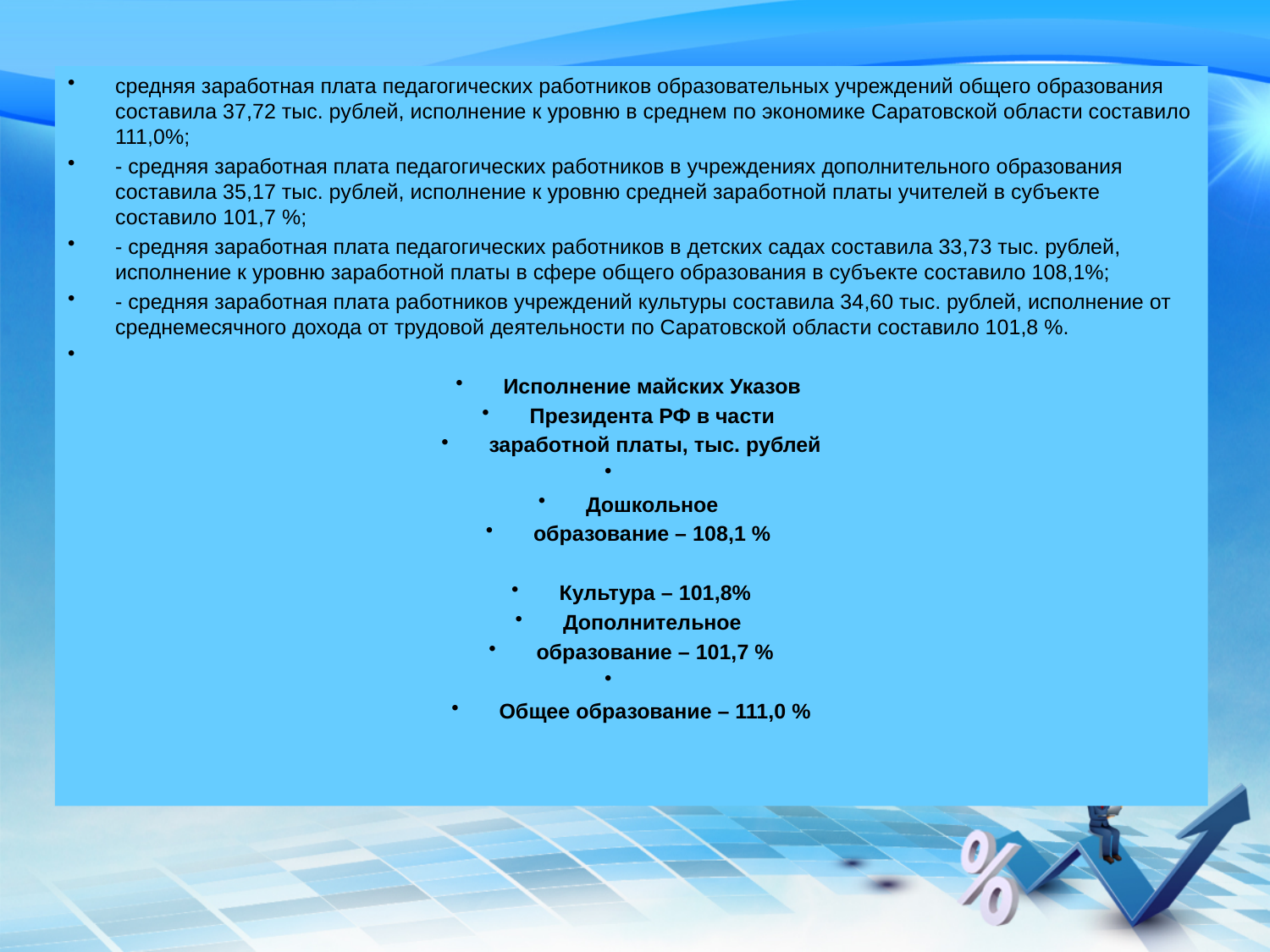

средняя заработная плата педагогических работников образовательных учреждений общего образования составила 37,72 тыс. рублей, исполнение к уровню в среднем по экономике Саратовской области составило 111,0%;
- средняя заработная плата педагогических работников в учреждениях дополнительного образования составила 35,17 тыс. рублей, исполнение к уровню средней заработной платы учителей в субъекте составило 101,7 %;
- средняя заработная плата педагогических работников в детских садах составила 33,73 тыс. рублей, исполнение к уровню заработной платы в сфере общего образования в субъекте составило 108,1%;
- средняя заработная плата работников учреждений культуры составила 34,60 тыс. рублей, исполнение от среднемесячного дохода от трудовой деятельности по Саратовской области составило 101,8 %.

Исполнение майских Указов
Президента РФ в части
заработной платы, тыс. рублей

Дошкольное
образование – 108,1 %

Культура – 101,8%
Дополнительное
образование – 101,7 %

Общее образование – 111,0 %